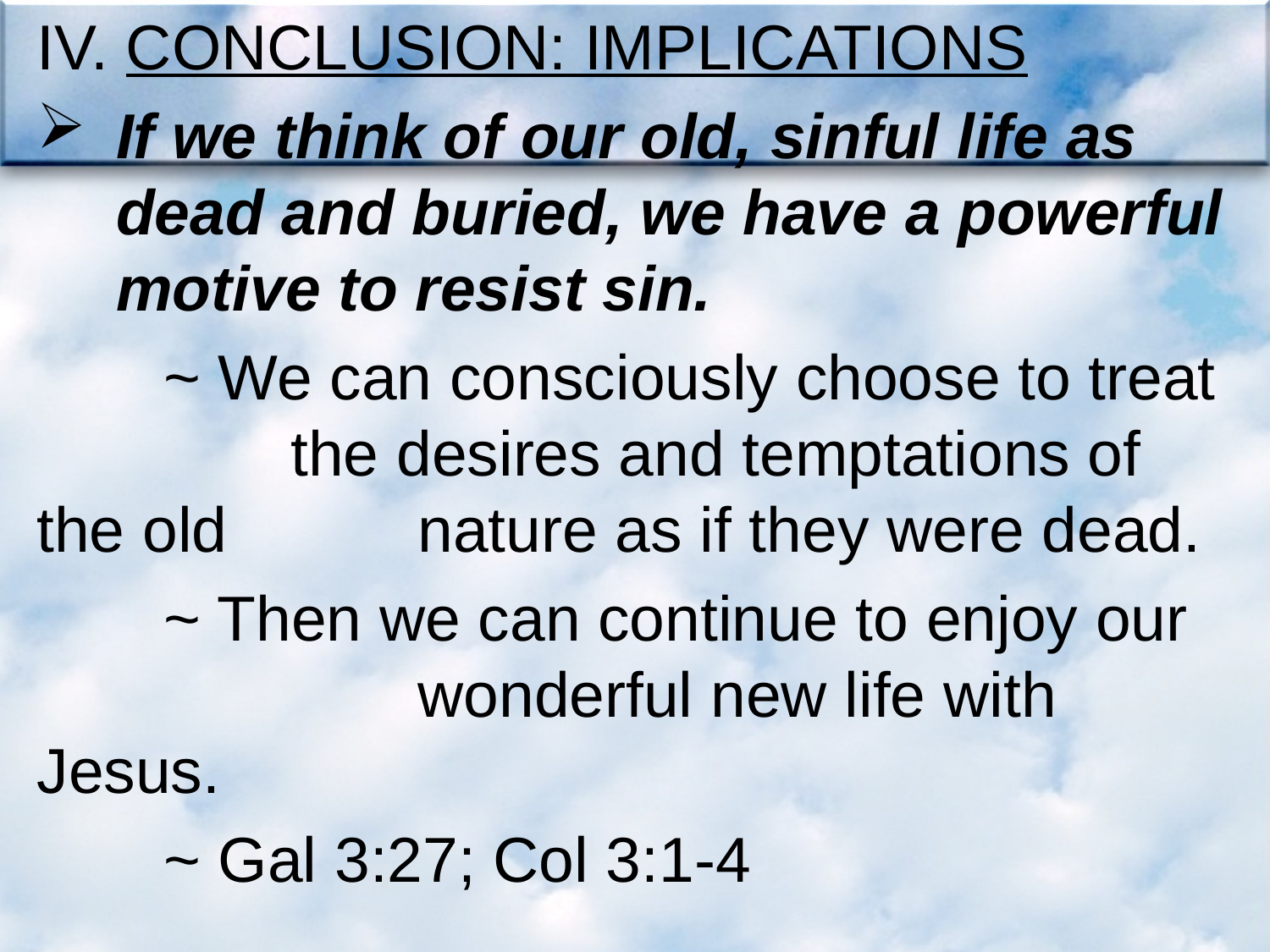

IV. CONCLUSION: IMPLICATIONS
If we think of our old, sinful life as dead and buried, we have a powerful motive to resist sin.
	~ We can consciously choose to treat 		the desires and temptations of the old 		nature as if they were dead.
	~ Then we can continue to enjoy our 			wonderful new life with Jesus.
	~ Gal 3:27; Col 3:1-4